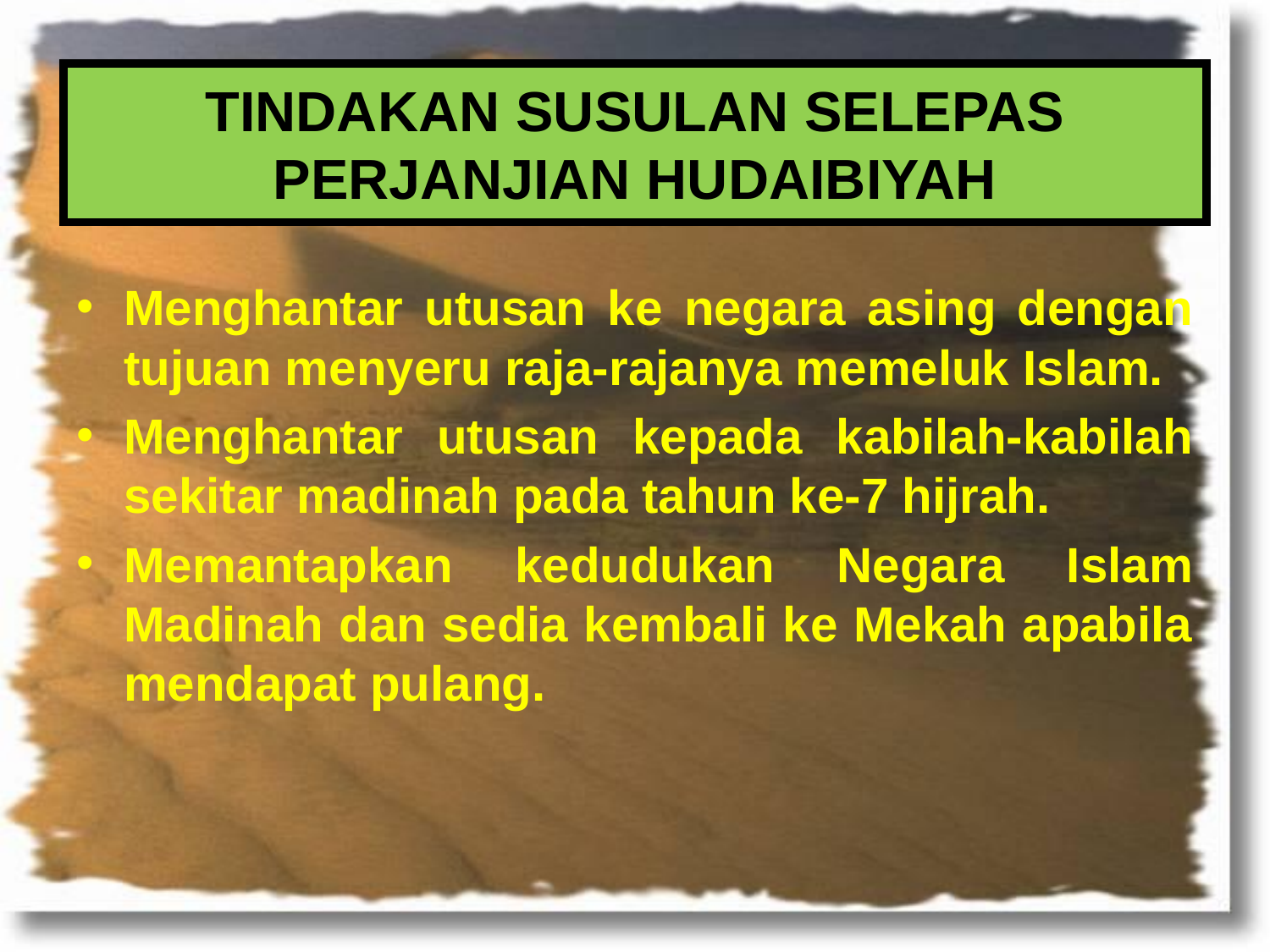

TINDAKAN SUSULAN SELEPAS PERJANJIAN HUDAIBIYAH

Menghantar utusan ke negara asing dengan tujuan menyeru raja-rajanya memeluk Islam.
Menghantar utusan kepada kabilah-kabilah sekitar madinah pada tahun ke-7 hijrah.
Memantapkan kedudukan Negara Islam Madinah dan sedia kembali ke Mekah apabila mendapat pulang.